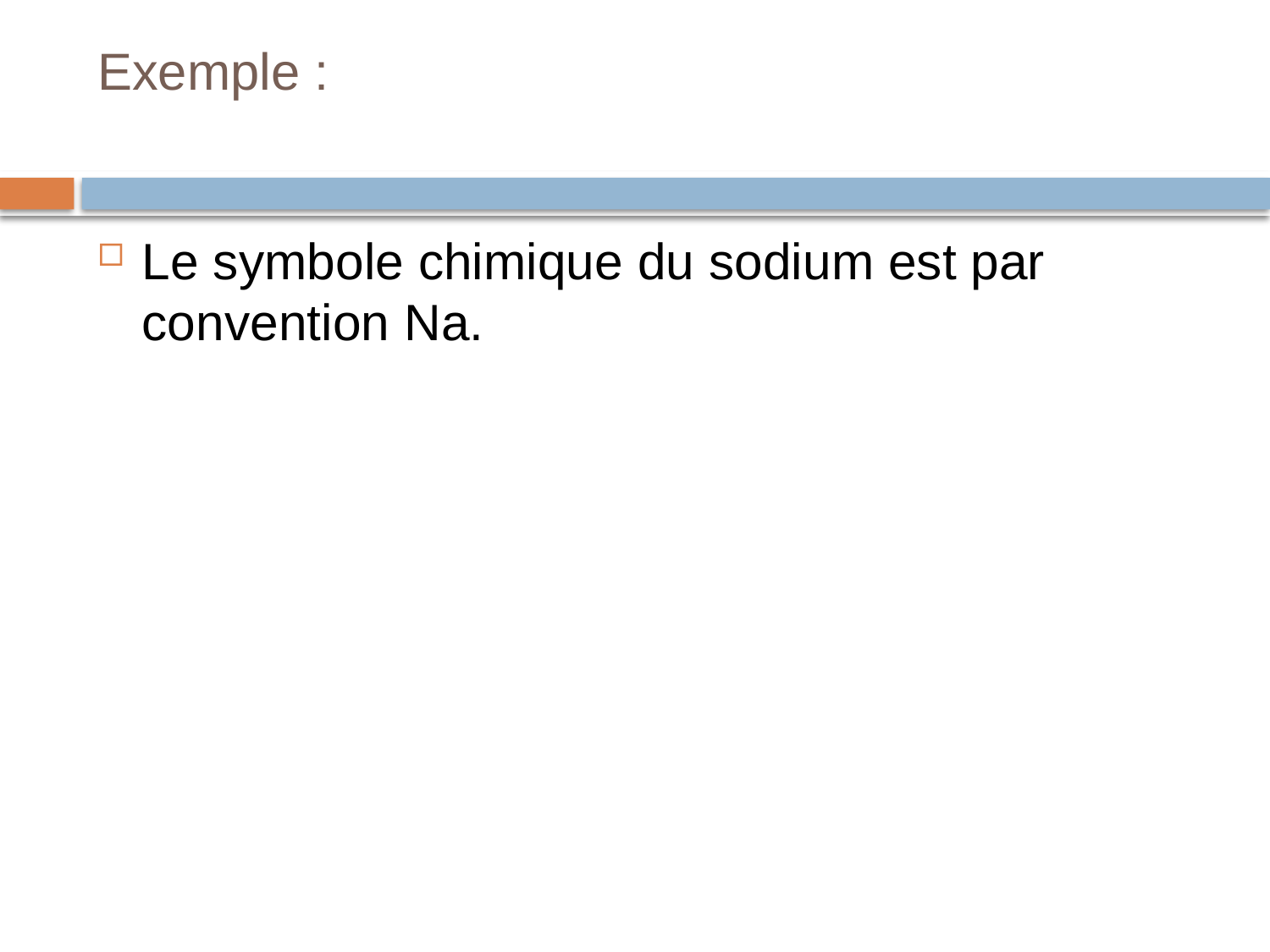

# Exemple :
Le symbole chimique du sodium est par convention Na.